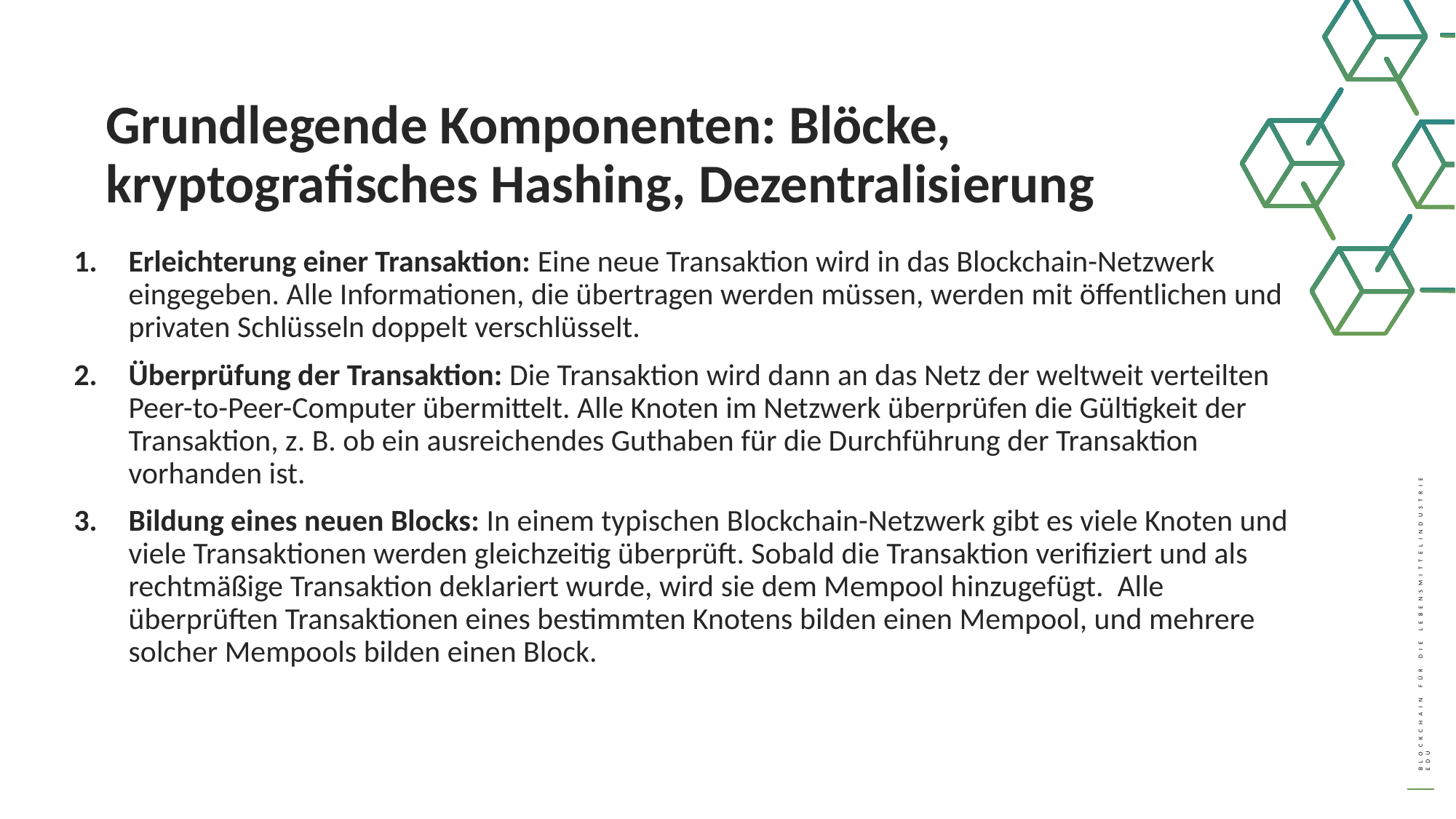

Grundlegende Komponenten: Blöcke, kryptografisches Hashing, Dezentralisierung
Erleichterung einer Transaktion: Eine neue Transaktion wird in das Blockchain-Netzwerk eingegeben. Alle Informationen, die übertragen werden müssen, werden mit öffentlichen und privaten Schlüsseln doppelt verschlüsselt.
Überprüfung der Transaktion: Die Transaktion wird dann an das Netz der weltweit verteilten Peer-to-Peer-Computer übermittelt. Alle Knoten im Netzwerk überprüfen die Gültigkeit der Transaktion, z. B. ob ein ausreichendes Guthaben für die Durchführung der Transaktion vorhanden ist.
Bildung eines neuen Blocks: In einem typischen Blockchain-Netzwerk gibt es viele Knoten und viele Transaktionen werden gleichzeitig überprüft. Sobald die Transaktion verifiziert und als rechtmäßige Transaktion deklariert wurde, wird sie dem Mempool hinzugefügt.  Alle überprüften Transaktionen eines bestimmten Knotens bilden einen Mempool, und mehrere solcher Mempools bilden einen Block.